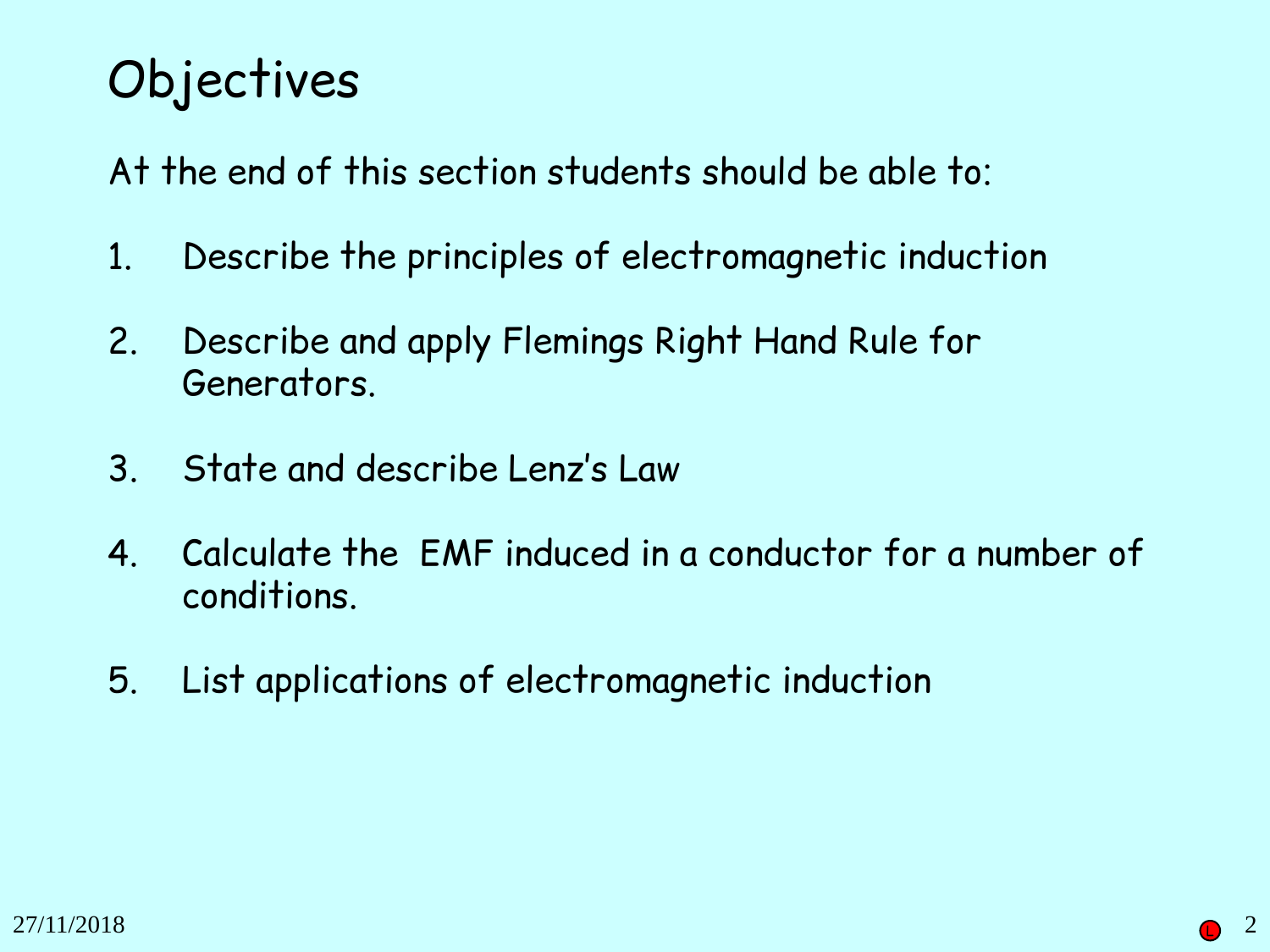

Objectives
At the end of this section students should be able to:
1.	Describe the principles of electromagnetic induction
2.	Describe and apply Flemings Right Hand Rule for Generators.
3.	State and describe Lenz’s Law
4.	Calculate the  EMF induced in a conductor for a number of conditions.
5.	List applications of electromagnetic induction
27/11/2018
2
L